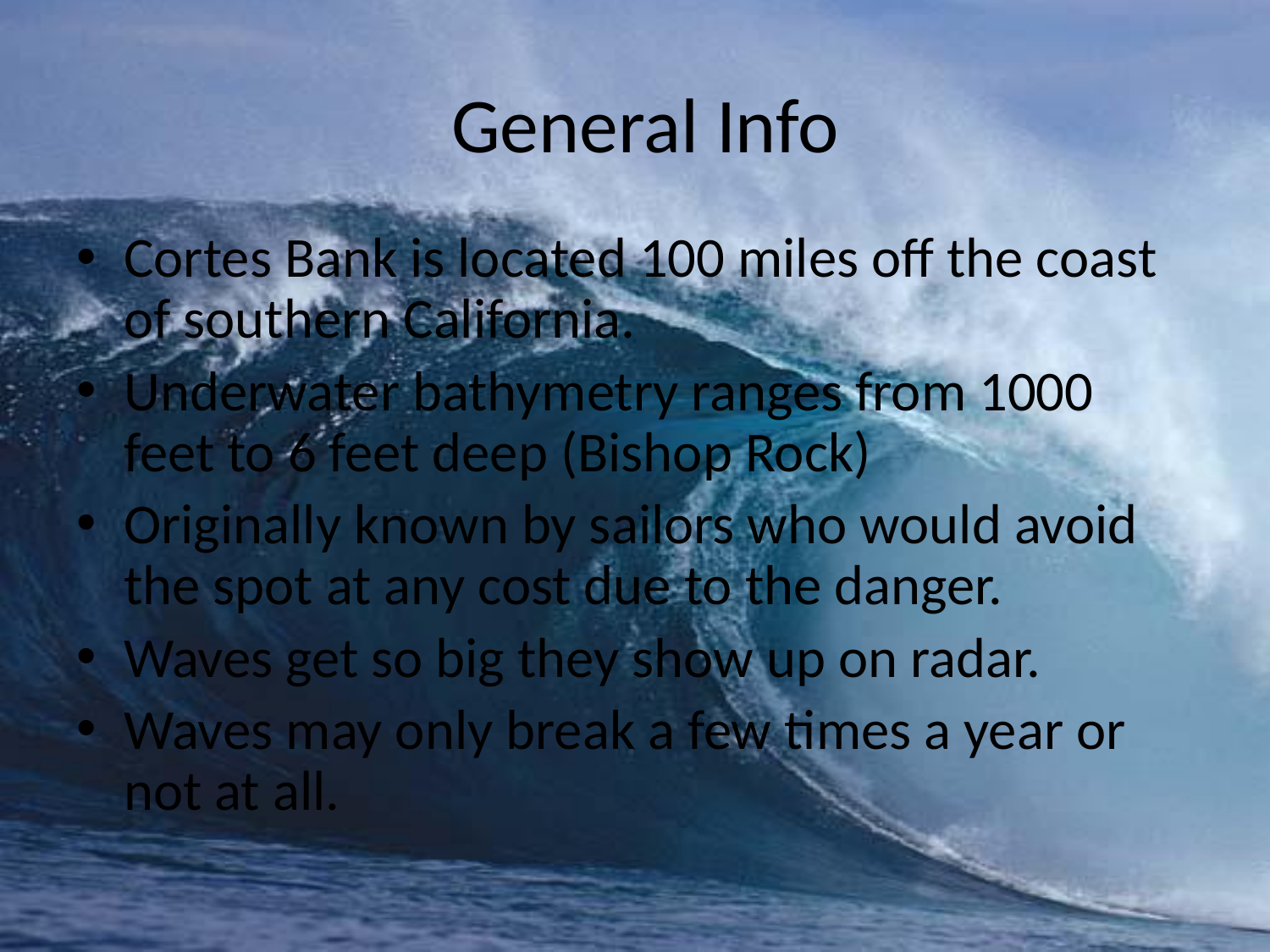

# General Info
Cortes Bank is located 100 miles off the coast of southern California.
Underwater bathymetry ranges from 1000 feet to 6 feet deep (Bishop Rock)
Originally known by sailors who would avoid the spot at any cost due to the danger.
Waves get so big they show up on radar.
Waves may only break a few times a year or not at all.